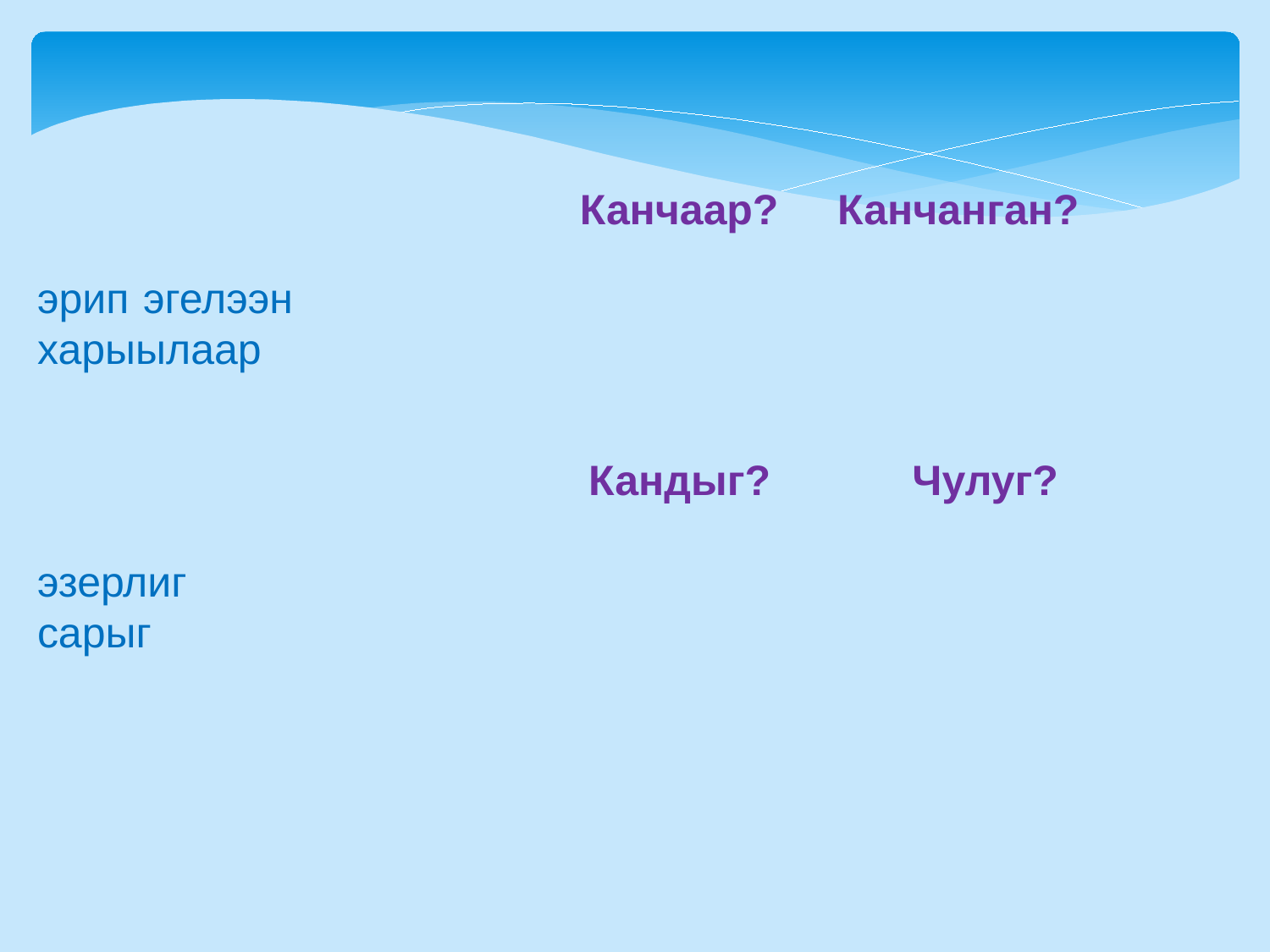

Канчаар?     Канчанган?

эрип эгелээн
харыылаар
                               Кандыг?            Чулуг?

эзерлиг
сарыг